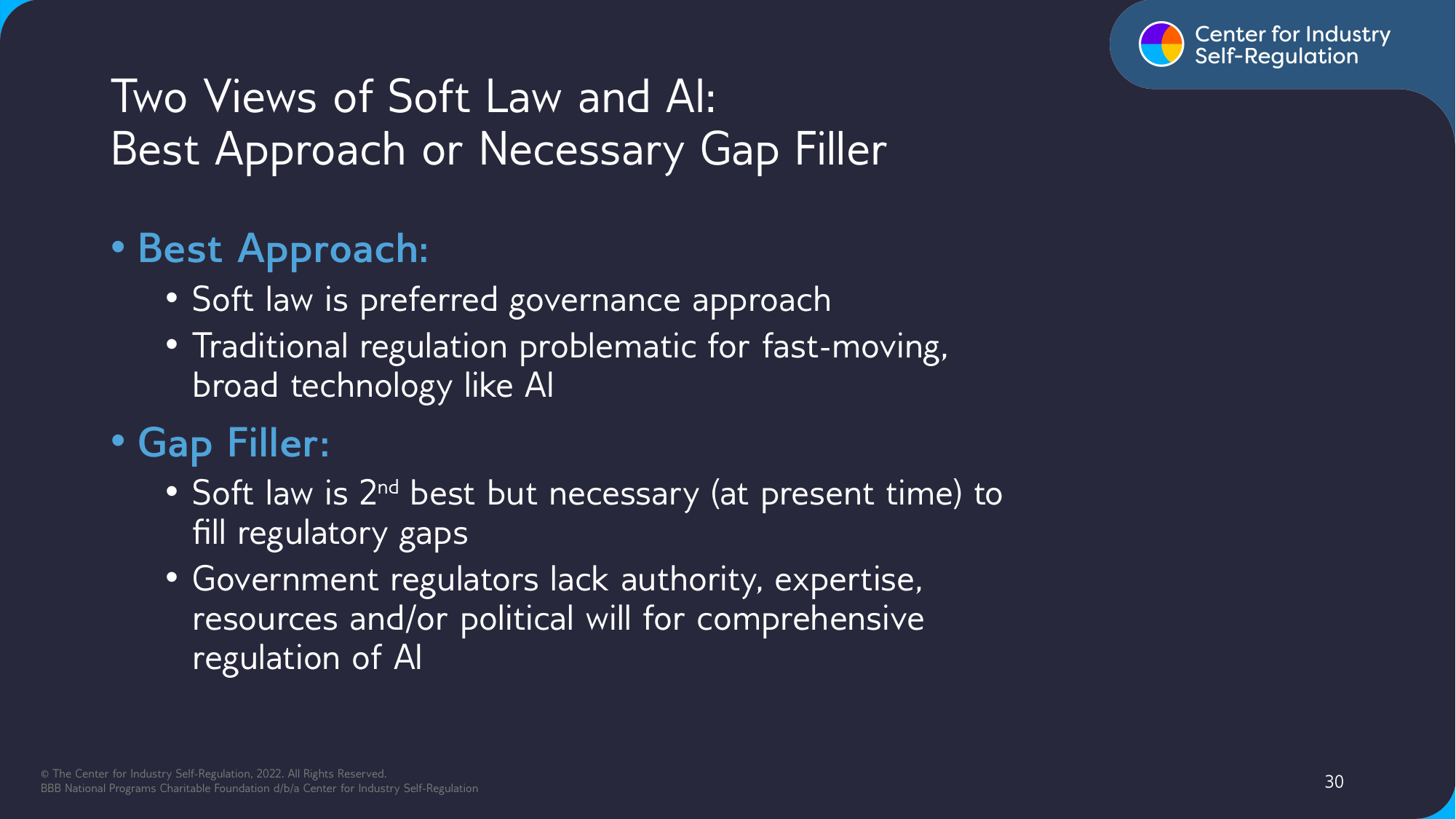

# Two Views of Soft Law and AI: Best Approach or Necessary Gap Filler
Best Approach:
Soft law is preferred governance approach
Traditional regulation problematic for fast-moving, broad technology like AI
Gap Filler:
Soft law is 2nd best but necessary (at present time) to fill regulatory gaps
Government regulators lack authority, expertise, resources and/or political will for comprehensive regulation of AI
30